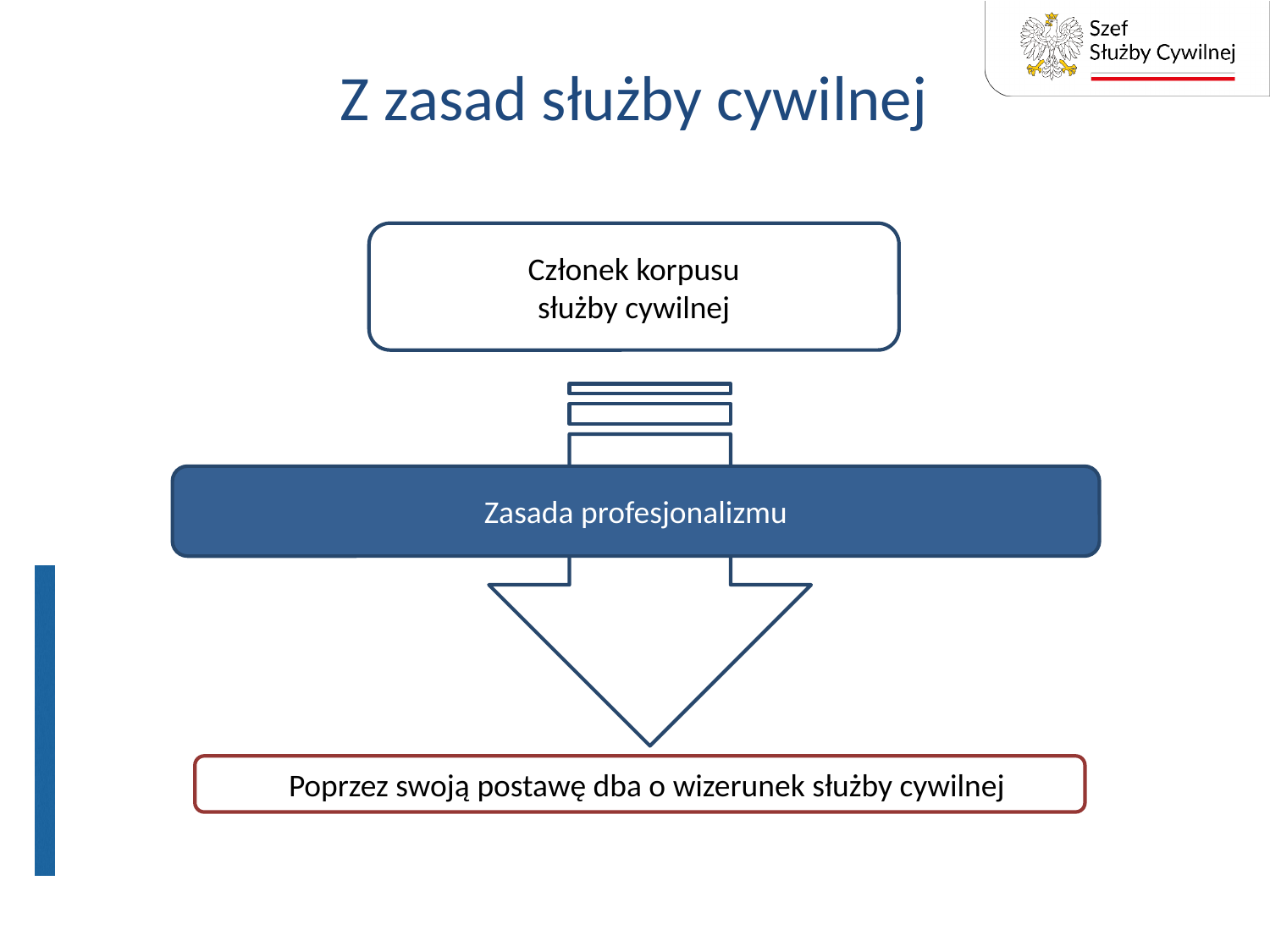

# Z zasad służby cywilnej
Członek korpusu
służby cywilnej

Zasada profesjonalizmu
   Poprzez swoją postawę dba o wizerunek służby cywilnej